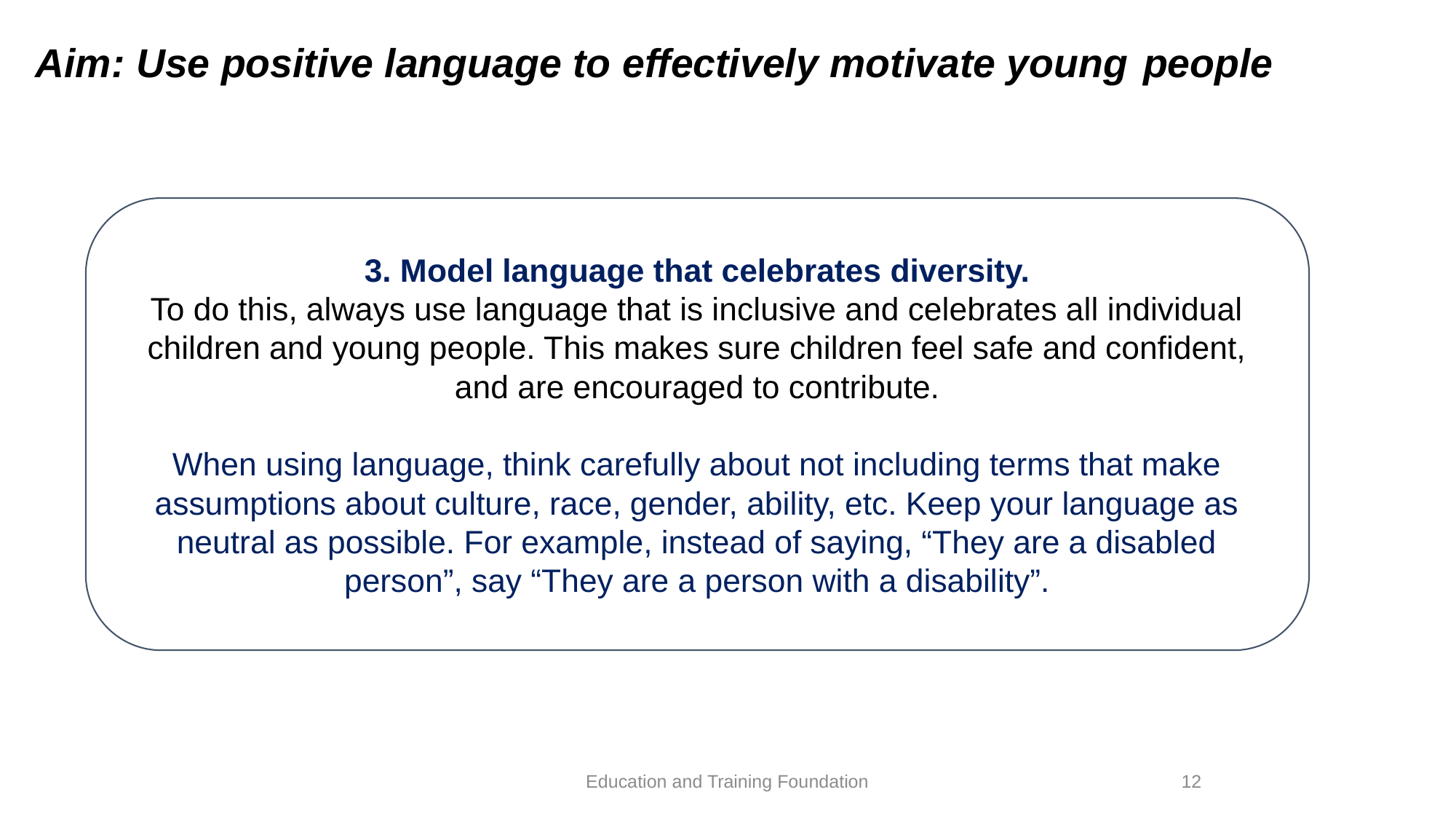

Aim: Use positive language to effectively motivate young people
3. Model language that celebrates diversity.
To do this, always use language that is inclusive and celebrates all individual children and young people. This makes sure children feel safe and confident, and are encouraged to contribute.

When using language, think carefully about not including terms that make assumptions about culture, race, gender, ability, etc. Keep your language as neutral as possible. For example, instead of saying, “They are a disabled person”, say “They are a person with a disability”.
Education and Training Foundation
12